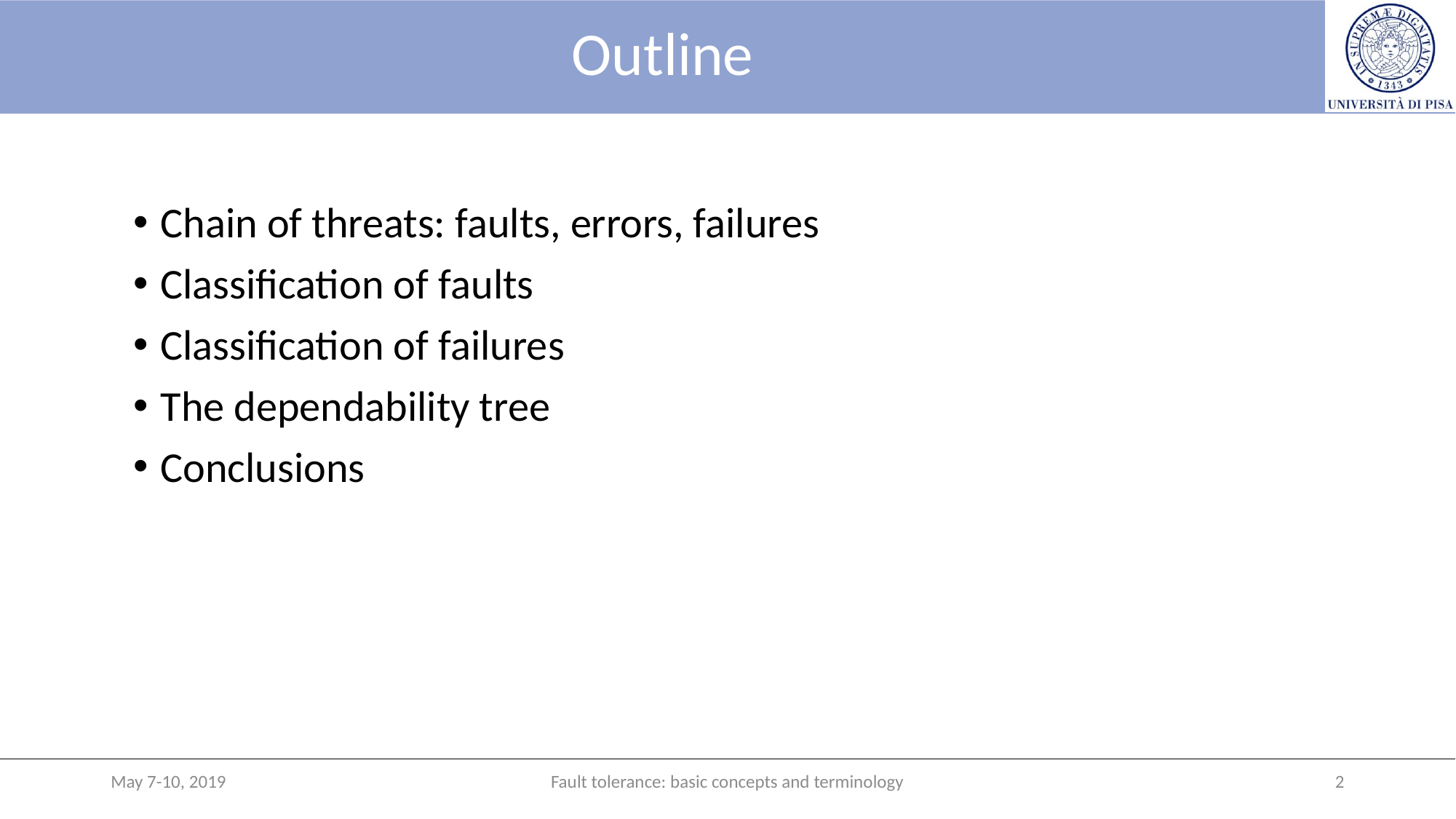

# Outline
Chain of threats: faults, errors, failures
Classification of faults
Classification of failures
The dependability tree
Conclusions
May 7-10, 2019
Fault tolerance: basic concepts and terminology
2